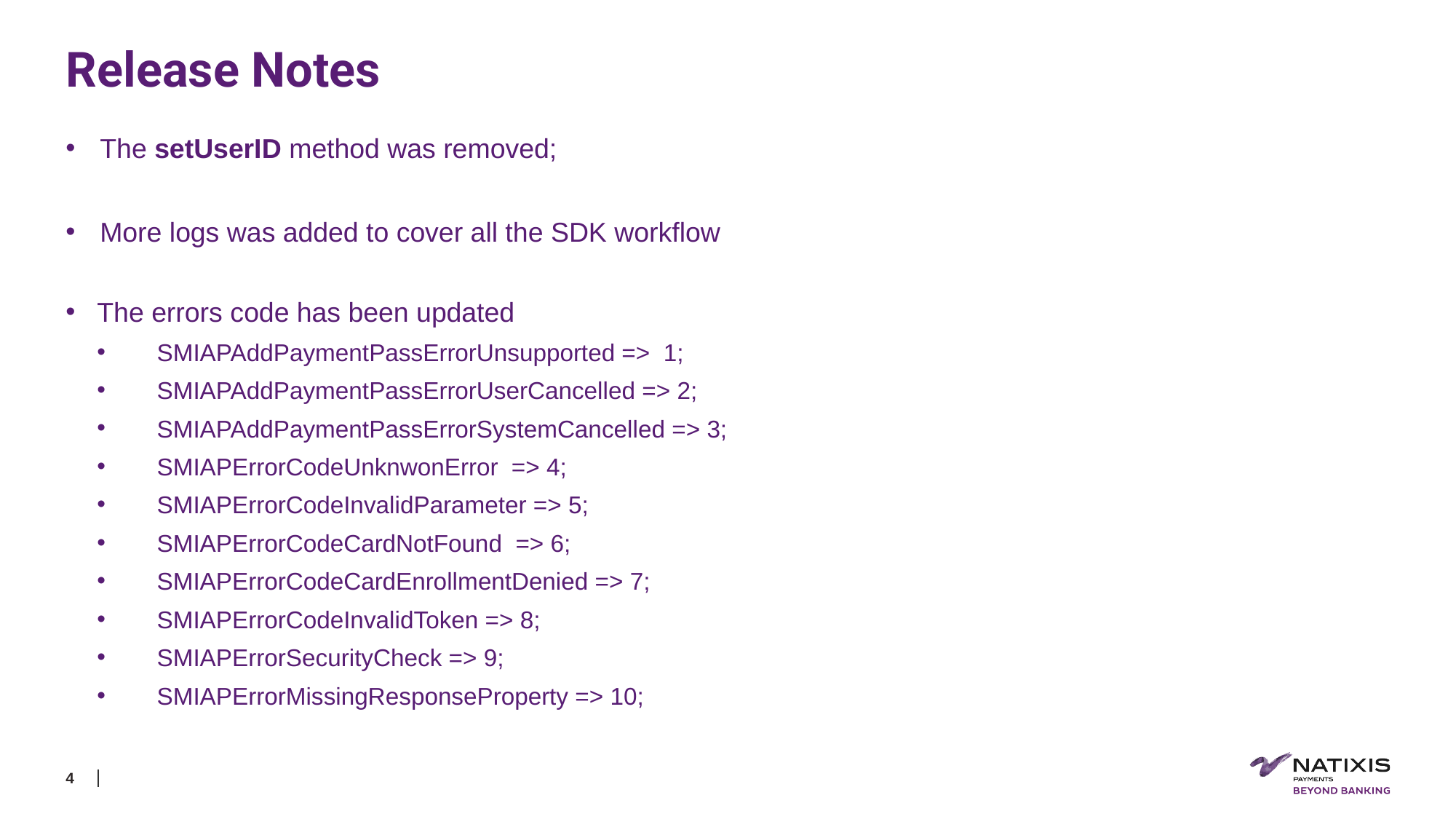

# Release Notes
The setUserID method was removed;

More logs was added to cover all the SDK workflow

The errors code has been updated
    SMIAPAddPaymentPassErrorUnsupported =>  1;
    SMIAPAddPaymentPassErrorUserCancelled => 2;
    SMIAPAddPaymentPassErrorSystemCancelled => 3;
    SMIAPErrorCodeUnknwonError  => 4;
    SMIAPErrorCodeInvalidParameter => 5;
    SMIAPErrorCodeCardNotFound  => 6;
    SMIAPErrorCodeCardEnrollmentDenied => 7;
    SMIAPErrorCodeInvalidToken => 8;
    SMIAPErrorSecurityCheck => 9;
    SMIAPErrorMissingResponseProperty => 10;
4